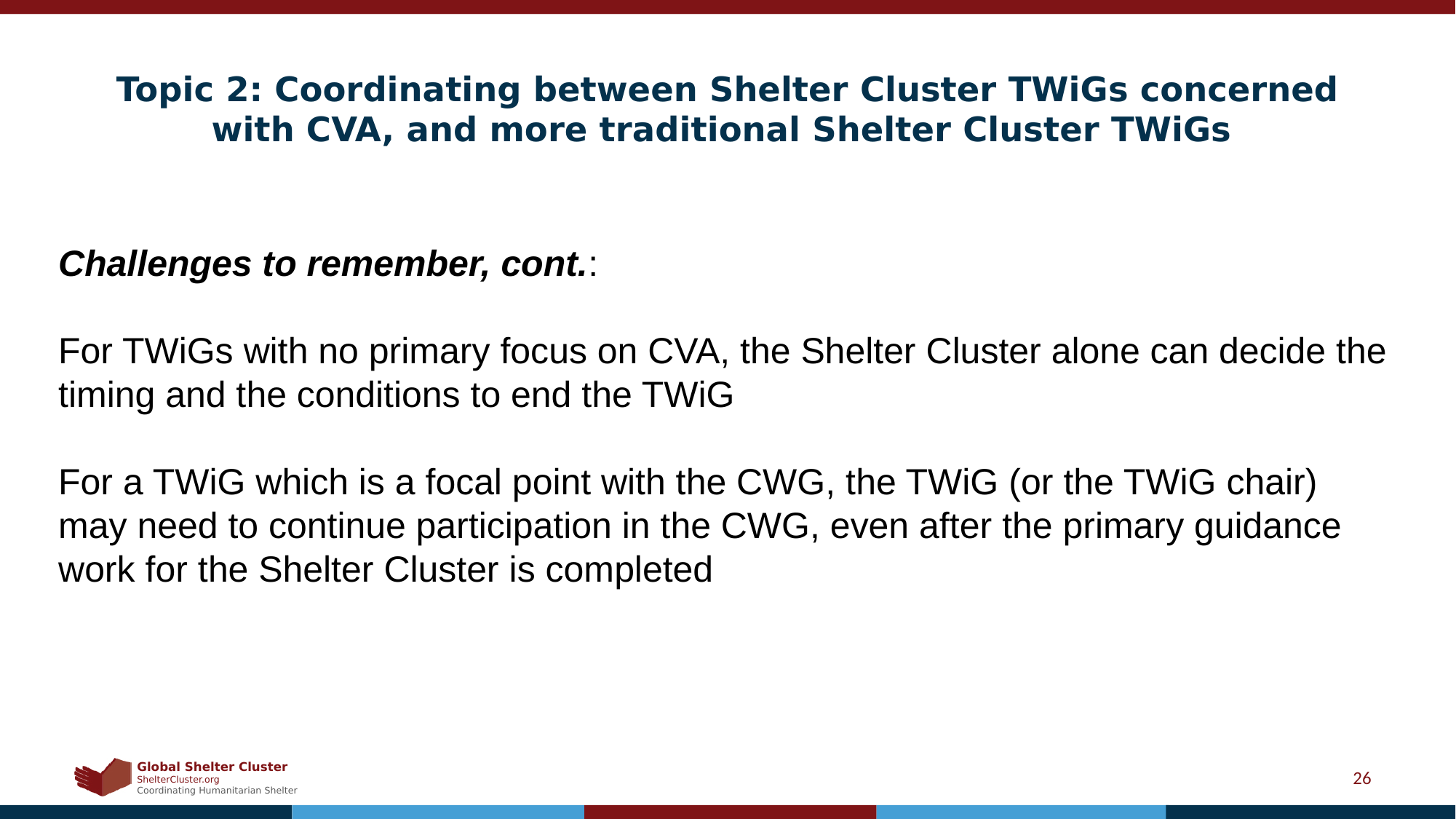

# Topic 2: Coordinating between Shelter Cluster TWiGs concerned with CVA, and more traditional Shelter Cluster TWiGs
Challenges to remember, cont.:

For TWiGs with no primary focus on CVA, the Shelter Cluster alone can decide the timing and the conditions to end the TWiG

For a TWiG which is a focal point with the CWG, the TWiG (or the TWiG chair) may need to continue participation in the CWG, even after the primary guidance work for the Shelter Cluster is completed

26